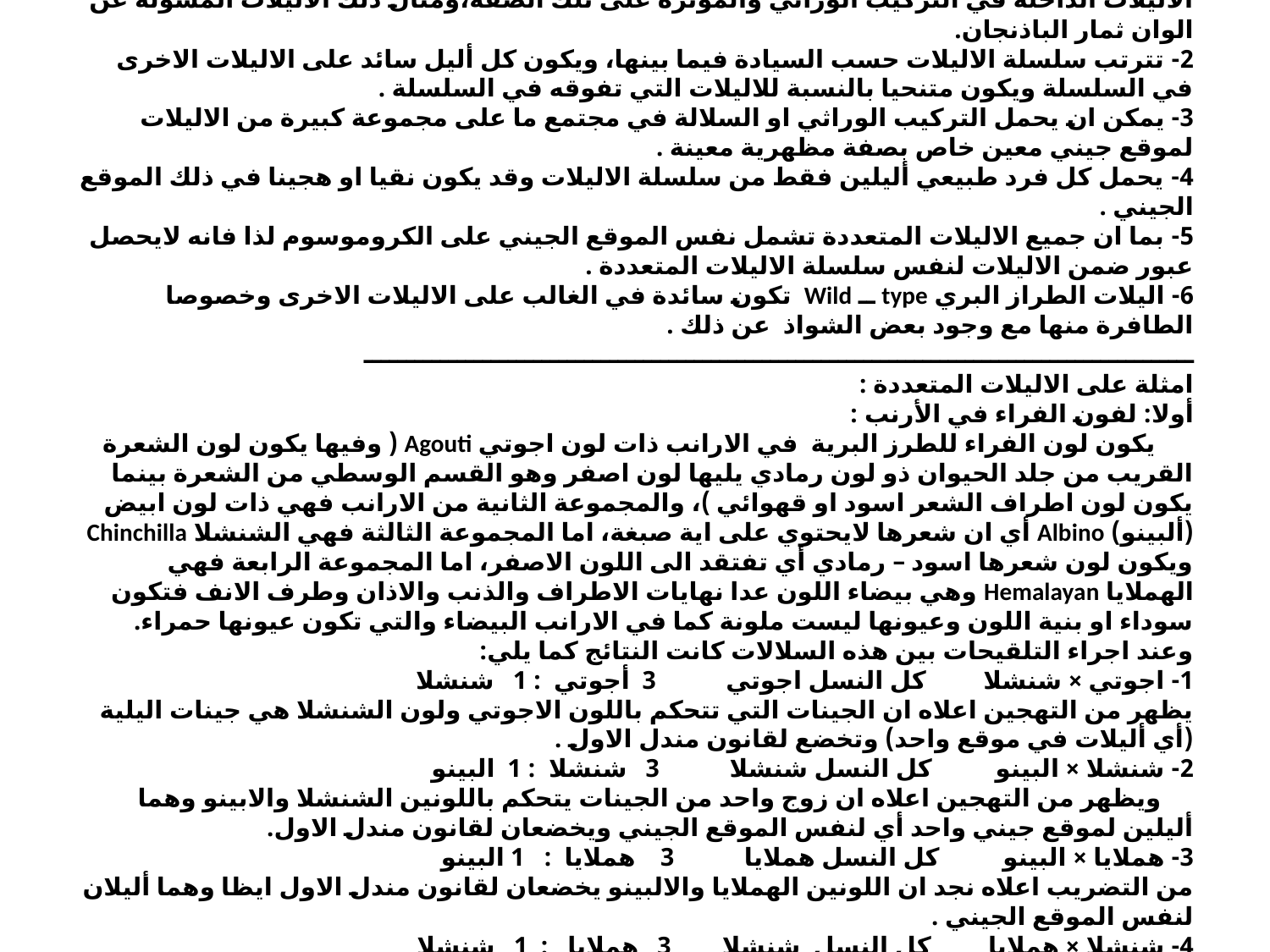

# اهم مميزات انظمة الاليلات المتعددة هي : 1- الاليلات المتعددة توثر دائما على نفس الصفة, بحيث تظهر الصفة بدرجات مختلفة حسب الاليلات الداخلة في التركيب الوراثي والمؤثرة على تلك الصفة،ومثال ذلك الاليلات المسؤلة عن الوان ثمار الباذنجان. 2- تترتب سلسلة الاليلات حسب السيادة فيما بينها، ويكون كل أليل سائد على الاليلات الاخرى في السلسلة ويكون متنحيا بالنسبة للاليلات التي تفوقه في السلسلة . 3- يمكن ان يحمل التركيب الوراثي او السلالة في مجتمع ما على مجموعة كبيرة من الاليلات لموقع جيني معين خاص بصفة مظهرية معينة . 4- يحمل كل فرد طبيعي أليلين فقط من سلسلة الاليلات وقد يكون نقيا او هجينا في ذلك الموقع الجيني . 5- بما ان جميع الاليلات المتعددة تشمل نفس الموقع الجيني على الكروموسوم لذا فانه لايحصل عبور ضمن الاليلات لنفس سلسلة الاليلات المتعددة . 6- اليلات الطراز البري type ــ Wild  تكون سائدة في الغالب على الاليلات الاخرى وخصوصا الطافرة منها مع وجود بعض الشواذ  عن ذلك . ــــــــــــــــــــــــــــــــــــــــــــــــــــــــــــــــــــــــــــــــــــــــــــــــــ امثلة على الاليلات المتعددة : أولا: لفون الفراء في الأرنب : يكون لون الفراء للطرز البرية  في الارانب ذات لون اجوتي Agouti ( وفيها يكون لون الشعرة القريب من جلد الحيوان ذو لون رمادي يليها لون اصفر وهو القسم الوسطي من الشعرة بينما يكون لون اطراف الشعر اسود او قهوائي )، والمجموعة الثانية من الارانب فهي ذات لون ابيض (ألبينو) Albino أي ان شعرها لايحتوي على اية صبغة، اما المجموعة الثالثة فهي الشنشلا Chinchilla ويكون لون شعرها اسود – رمادي أي تفتقد الى اللون الاصفر، اما المجموعة الرابعة فهي الهملايا Hemalayan وهي بيضاء اللون عدا نهايات الاطراف والذنب والاذان وطرف الانف فتكون سوداء او بنية اللون وعيونها ليست ملونة كما في الارانب البيضاء والتي تكون عيونها حمراء. وعند اجراء التلقيحات بين هذه السلالات كانت النتائج كما يلي: 1- اجوتي × شنشلا         كل النسل اجوتي           3  أجوتي  : 1   شنشلا يظهر من التهجين اعلاه ان الجينات التي تتحكم باللون الاجوتي ولون الشنشلا هي جينات اليلية (أي أليلات في موقع واحد) وتخضع لقانون مندل الاول . 2- شنشلا × البينو          كل النسل شنشلا           3   شنشلا  : 1  البينو ويظهر من التهجين اعلاه ان زوج واحد من الجينات يتحكم باللونين الشنشلا والابينو وهما أليلين لموقع جيني واحد أي لنفس الموقع الجيني ويخضعان لقانون مندل الاول. 3- هملايا × البينو          كل النسل هملايا           3    هملايا  :   1 البينو من التضريب اعلاه نجد ان اللونين الهملايا والالبينو يخضعان لقانون مندل الاول ايظا وهما أليلان لنفس الموقع الجيني . 4- شنشلا × هملايا         كل النسل  شنشلا        3   هملايا   :  1   شنشلا وهذا التضريب ايظا يشير الى ان الجينات المسؤلة عن اللونين شنشلا وهملايا هي جينات أليلية وتقع في نفس الموقع الجيني.